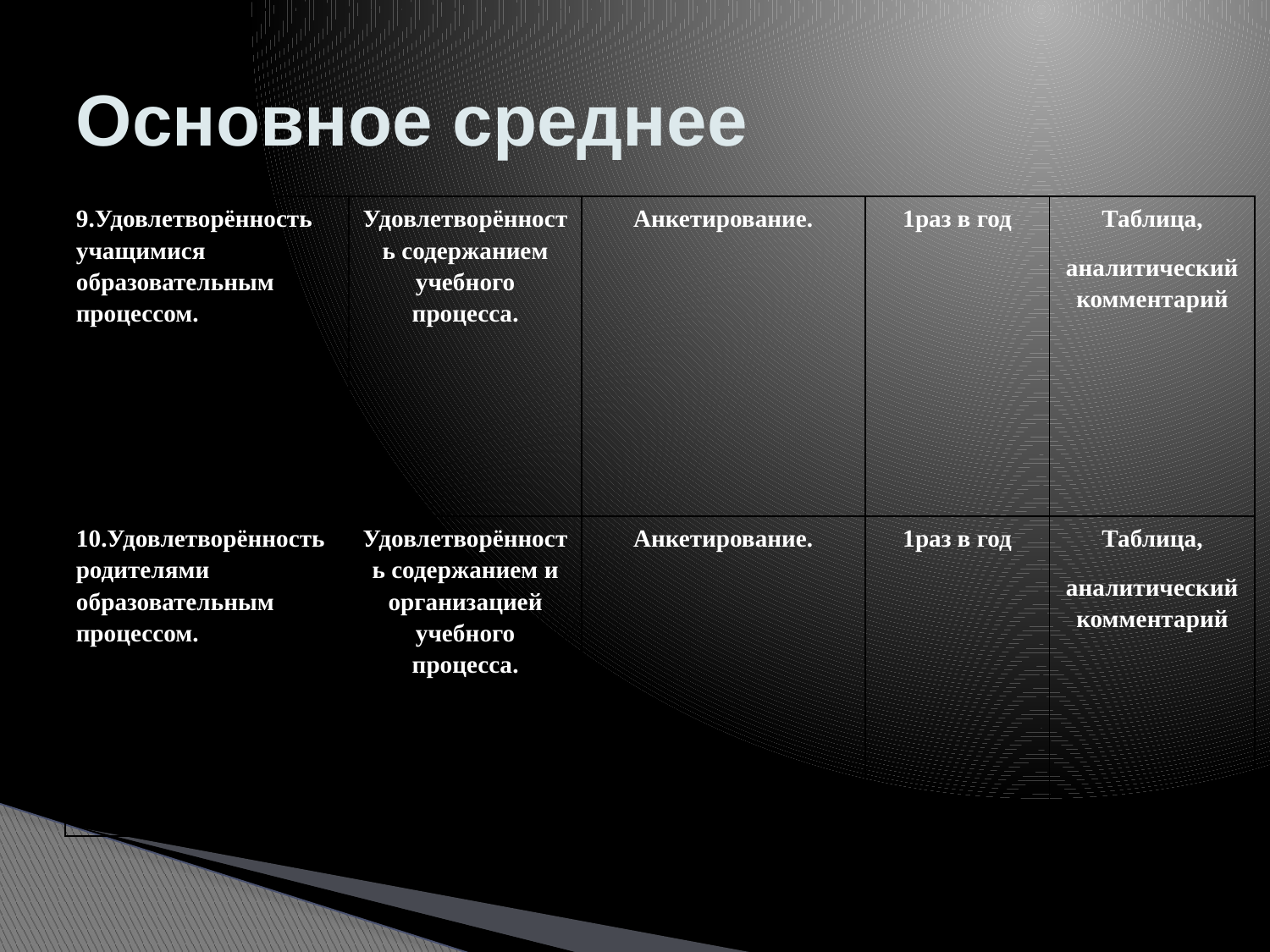

# Основное среднее
| 9.Удовлетворённость учащимися образовательным процессом. | Удовлетворённость содержанием учебного процесса. | Анкетирование. | 1раз в год | Таблица, аналитический комментарий |
| --- | --- | --- | --- | --- |
| 10.Удовлетворённость родителями образовательным процессом. | Удовлетворённость содержанием и организацией учебного процесса. | Анкетирование. | 1раз в год | Таблица, аналитический комментарий |